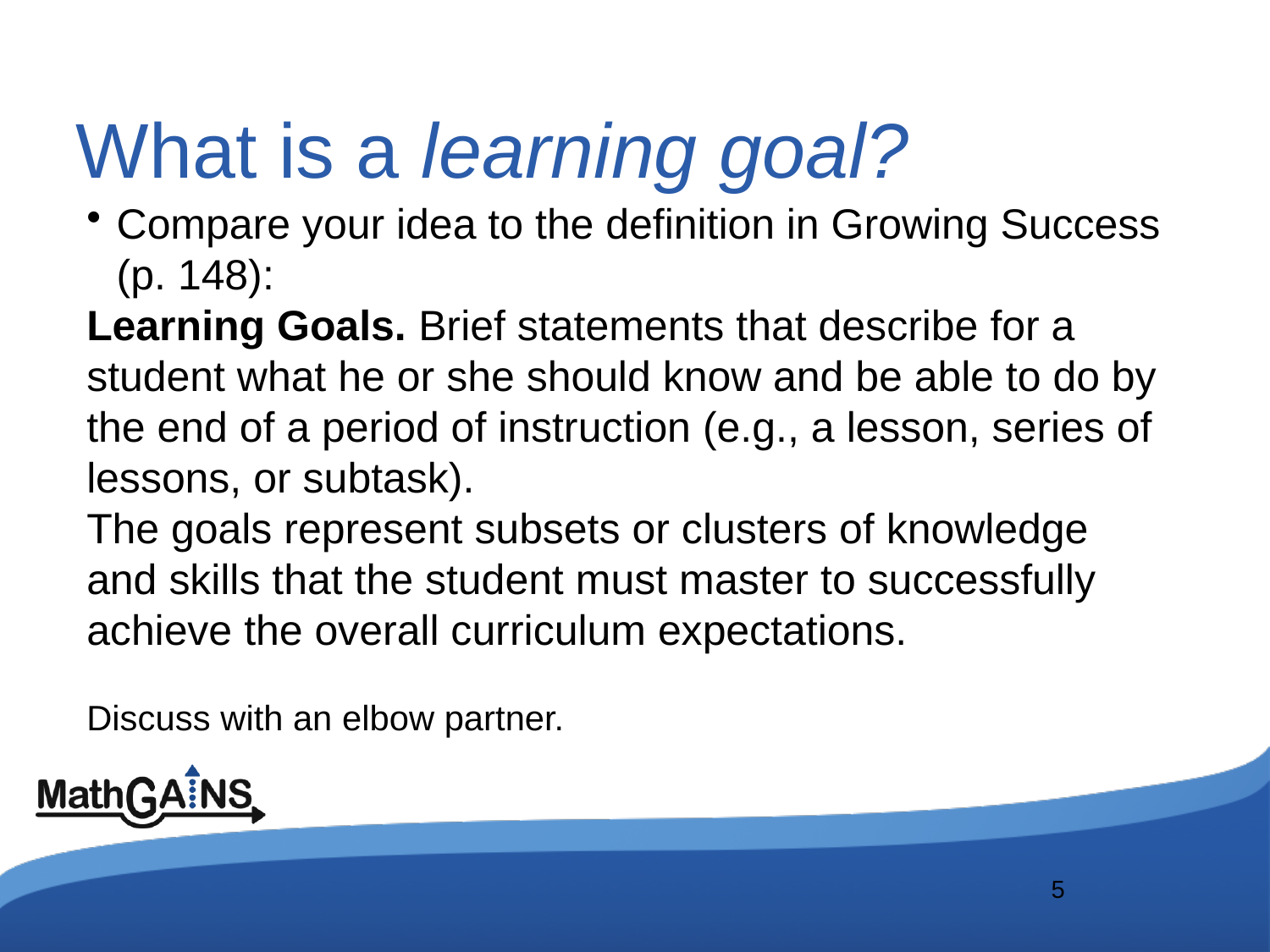

# What is a learning goal?
Compare your idea to the definition in Growing Success (p. 148):
Learning Goals. Brief statements that describe for a student what he or she should know and be able to do by the end of a period of instruction (e.g., a lesson, series of lessons, or subtask).
The goals represent subsets or clusters of knowledge and skills that the student must master to successfully achieve the overall curriculum expectations.

Discuss with an elbow partner.

5